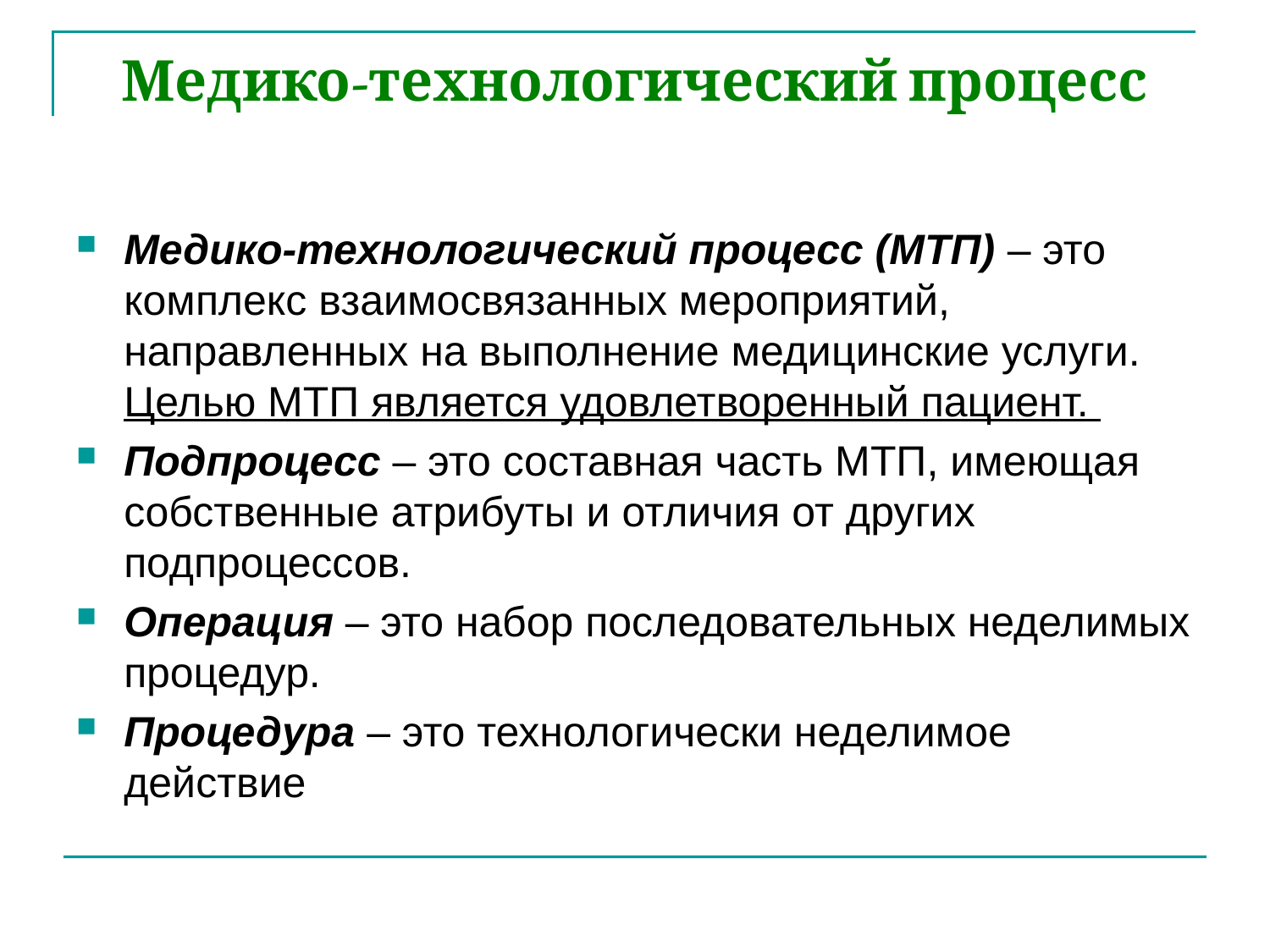

# Медико-технологический процесс

Медико-технологический процесс (МТП) – это комплекс взаимосвязанных мероприятий, направленных на выполнение медицинские услуги. Целью МТП является удовлетворенный пациент.
Подпроцесс – это составная часть МТП, имеющая собственные атрибуты и отличия от других подпроцессов.
Операция – это набор последовательных неделимых процедур.
Процедура – это технологически неделимое действие